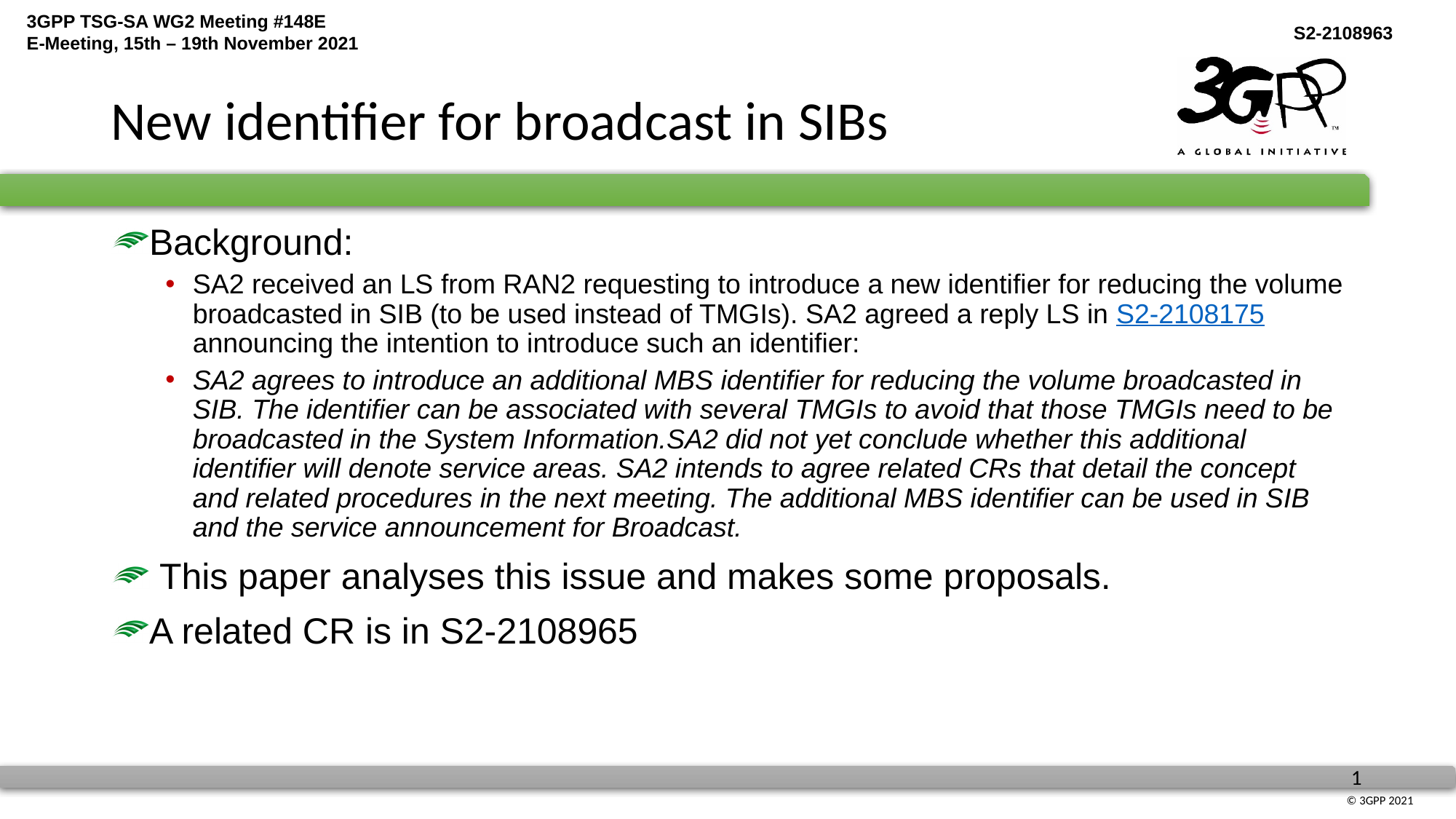

# New identifier for broadcast in SIBs
Background:
SA2 received an LS from RAN2 requesting to introduce a new identifier for reducing the volume broadcasted in SIB (to be used instead of TMGIs). SA2 agreed a reply LS in S2-2108175 announcing the intention to introduce such an identifier:
SA2 agrees to introduce an additional MBS identifier for reducing the volume broadcasted in SIB. The identifier can be associated with several TMGIs to avoid that those TMGIs need to be broadcasted in the System Information.SA2 did not yet conclude whether this additional identifier will denote service areas. SA2 intends to agree related CRs that detail the concept and related procedures in the next meeting. The additional MBS identifier can be used in SIB and the service announcement for Broadcast.
 This paper analyses this issue and makes some proposals.
A related CR is in S2-2108965